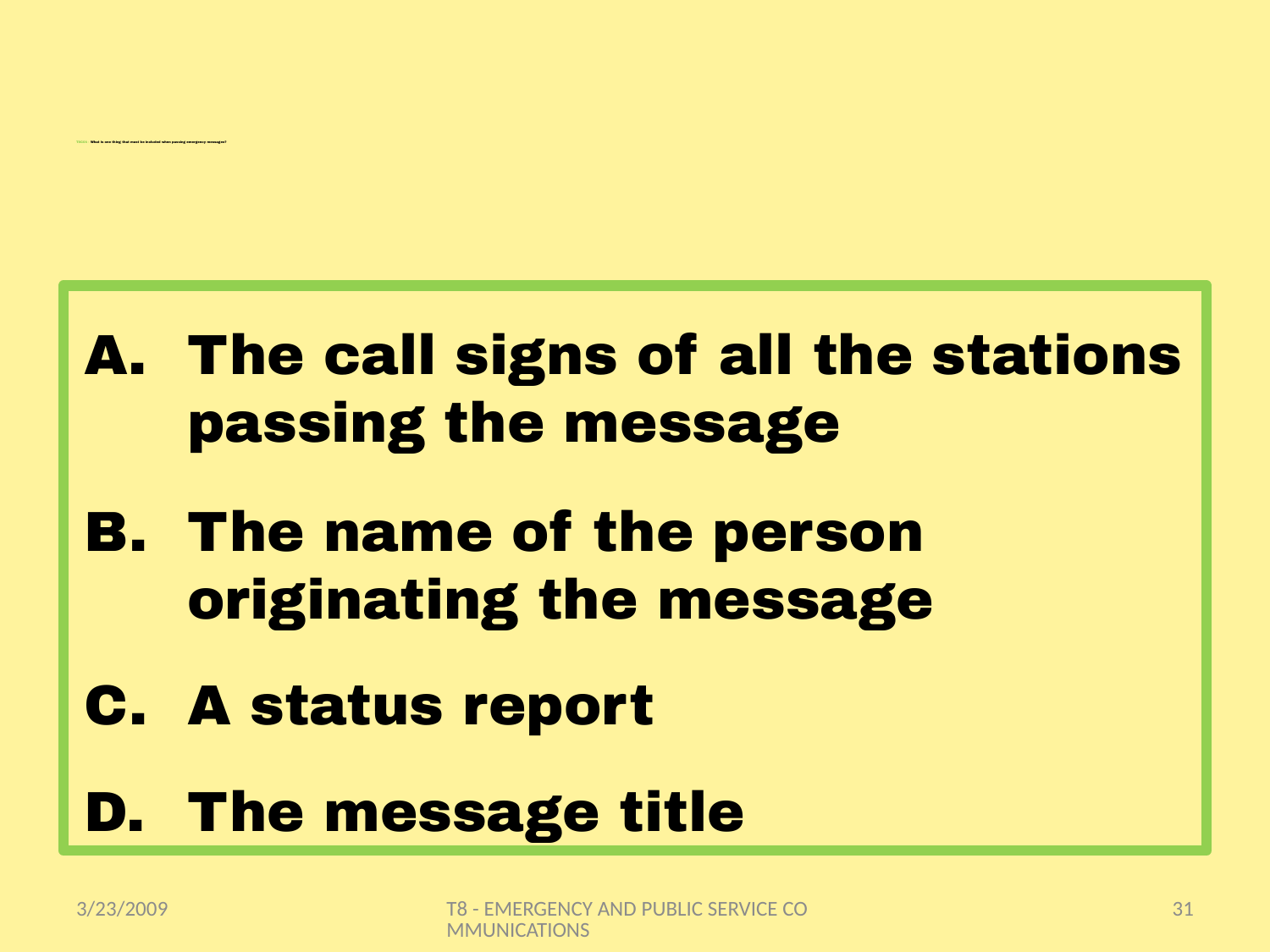

# T8C04 - What is one thing that must be included when passing emergency messages?

The call signs of all the stations passing the message

The name of the person originating the message

A status report

The message title
3/23/2009
T8 - EMERGENCY AND PUBLIC SERVICE COMMUNICATIONS
31